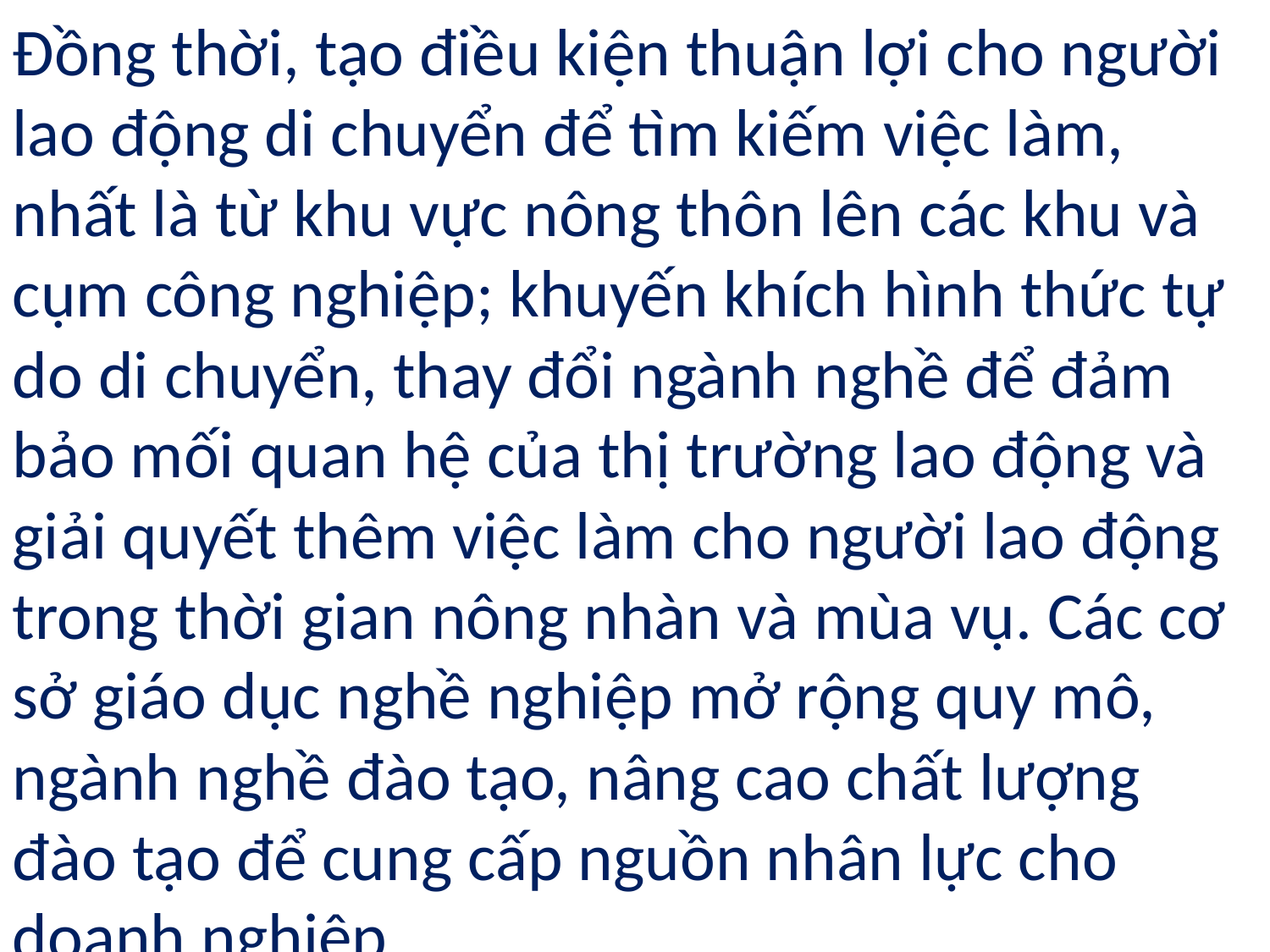

Đồng thời, tạo điều kiện thuận lợi cho người lao động di chuyển để tìm kiếm việc làm, nhất là từ khu vực nông thôn lên các khu và cụm công nghiệp; khuyến khích hình thức tự do di chuyển, thay đổi ngành nghề để đảm bảo mối quan hệ của thị trường lao động và giải quyết thêm việc làm cho người lao động trong thời gian nông nhàn và mùa vụ. Các cơ sở giáo dục nghề nghiệp mở rộng quy mô, ngành nghề đào tạo, nâng cao chất lượng đào tạo để cung cấp nguồn nhân lực cho doanh nghiệp.